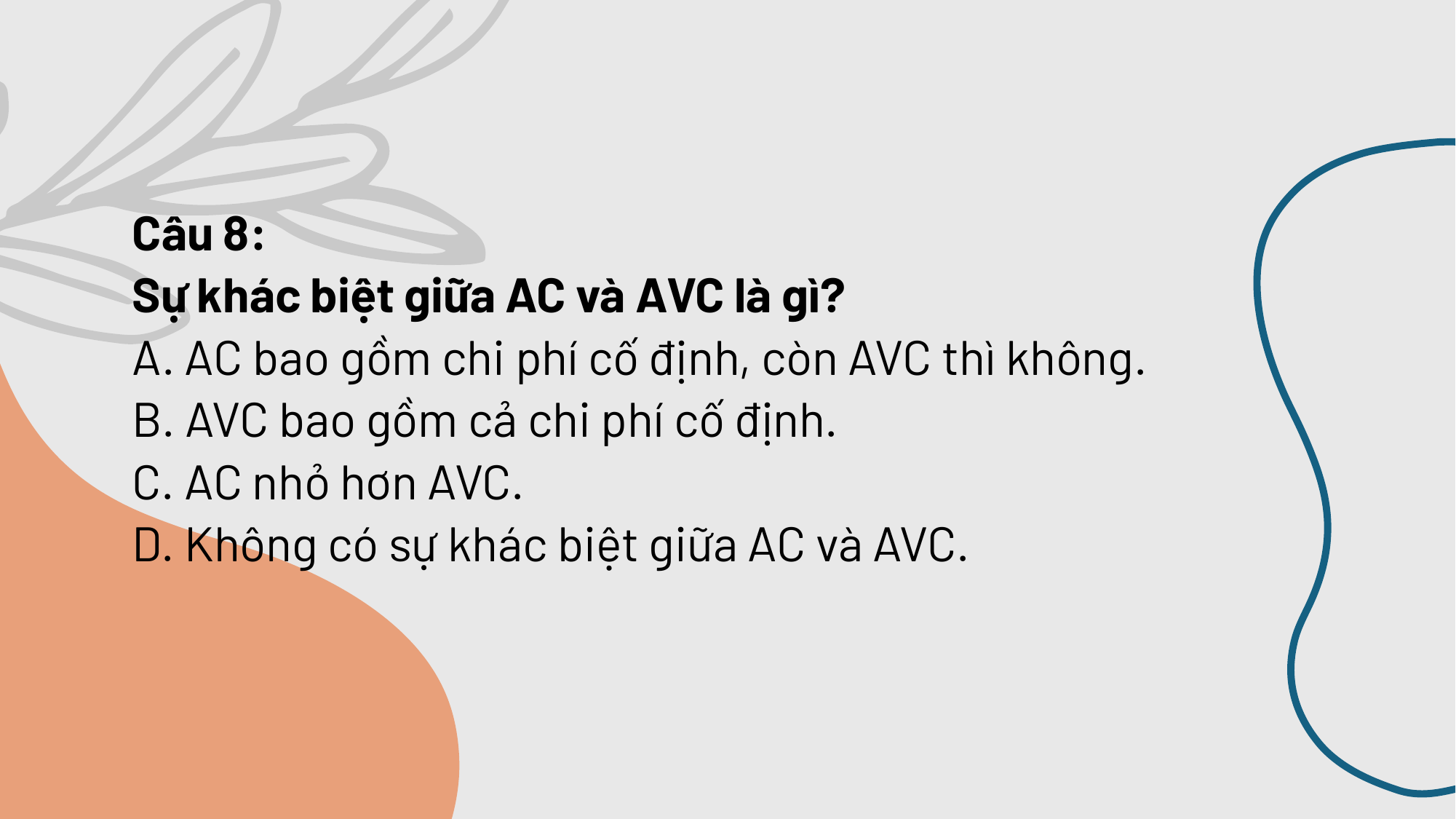

# Câu 8: Sự khác biệt giữa AC và AVC là gì? A. AC bao gồm chi phí cố định, còn AVC thì không. B. AVC bao gồm cả chi phí cố định. C. AC nhỏ hơn AVC. D. Không có sự khác biệt giữa AC và AVC.